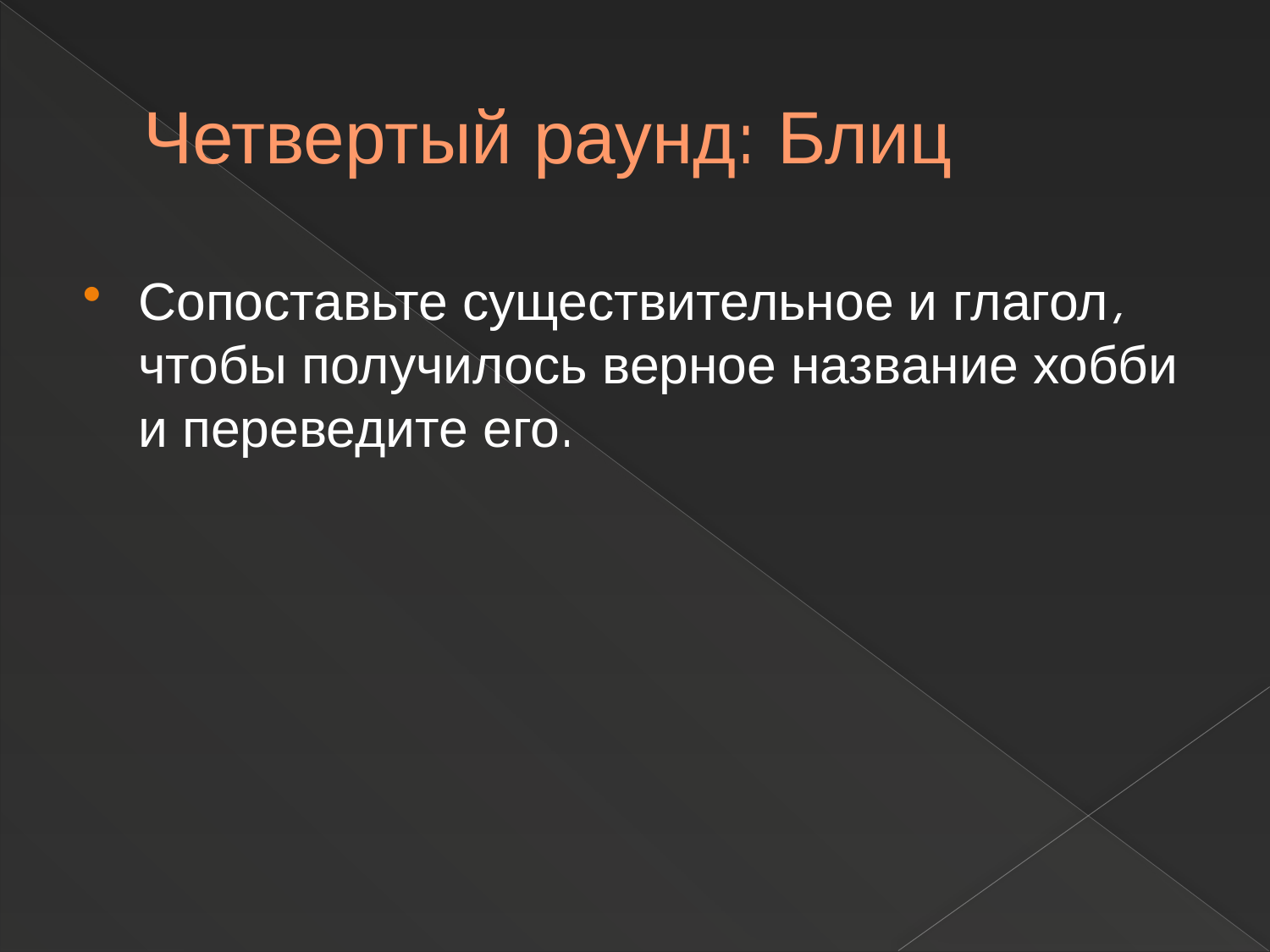

# Четвертый раунд: Блиц
Сопоставьте существительное и глагол, чтобы получилось верное название хобби и переведите его.